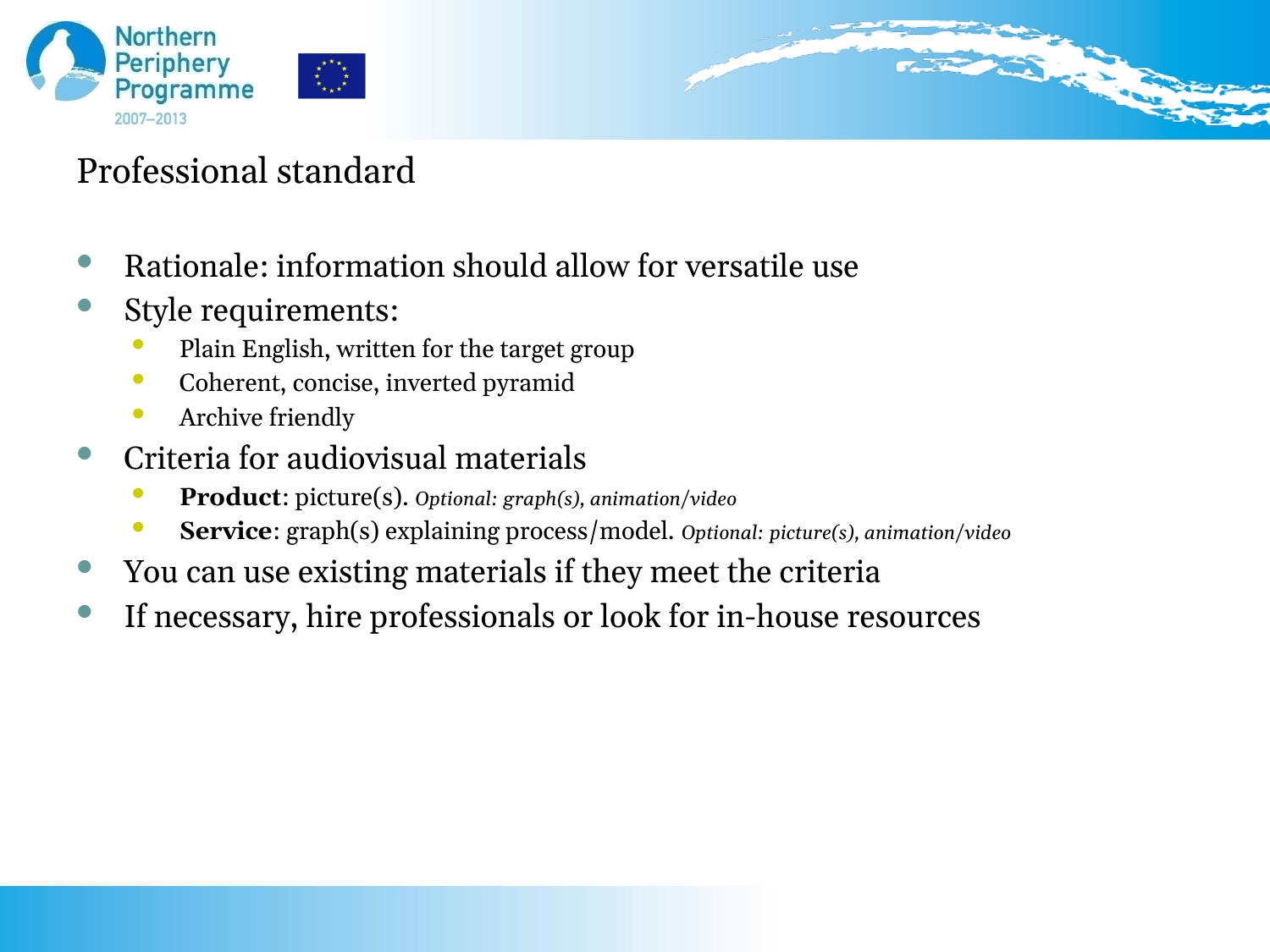

# Professional standard
Rationale: information should allow for versatile use
Style requirements:
Plain English, written for the target group
Coherent, concise, inverted pyramid
Archive friendly
Criteria for audiovisual materials
Product: picture(s). Optional: graph(s), animation/video
Service: graph(s) explaining process/model. Optional: picture(s), animation/video
You can use existing materials if they meet the criteria
If necessary, hire professionals or look for in-house resources